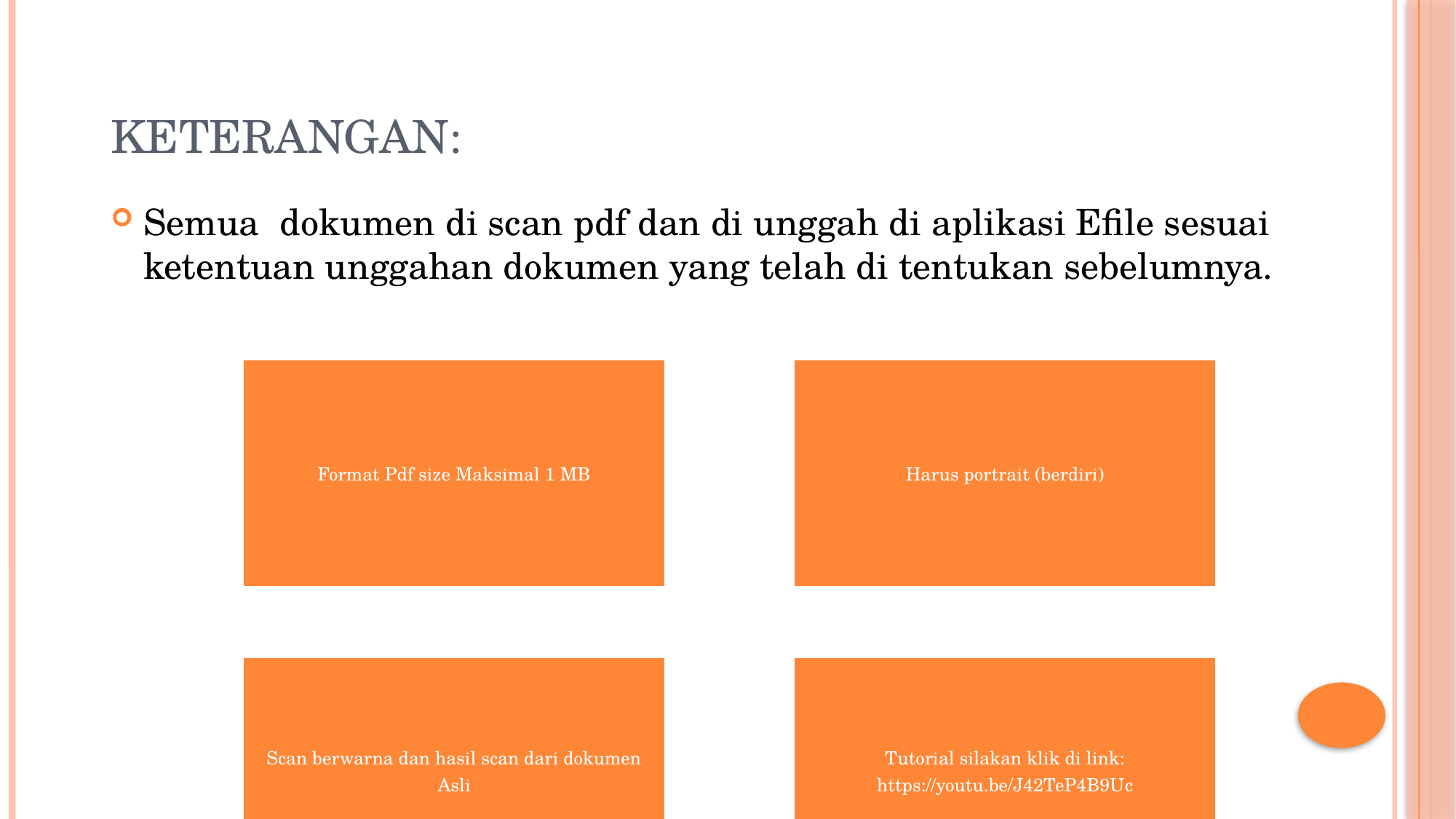

# Keterangan:
Semua  dokumen di scan pdf dan di unggah di aplikasi Efile sesuai ketentuan unggahan dokumen yang telah di tentukan sebelumnya.

Format Pdf size Maksimal 1 MB
Harus portrait (berdiri)
Scan berwarna dan hasil scan dari dokumen Asli
Tutorial silakan klik di link: https://youtu.be/J42TeP4B9Uc